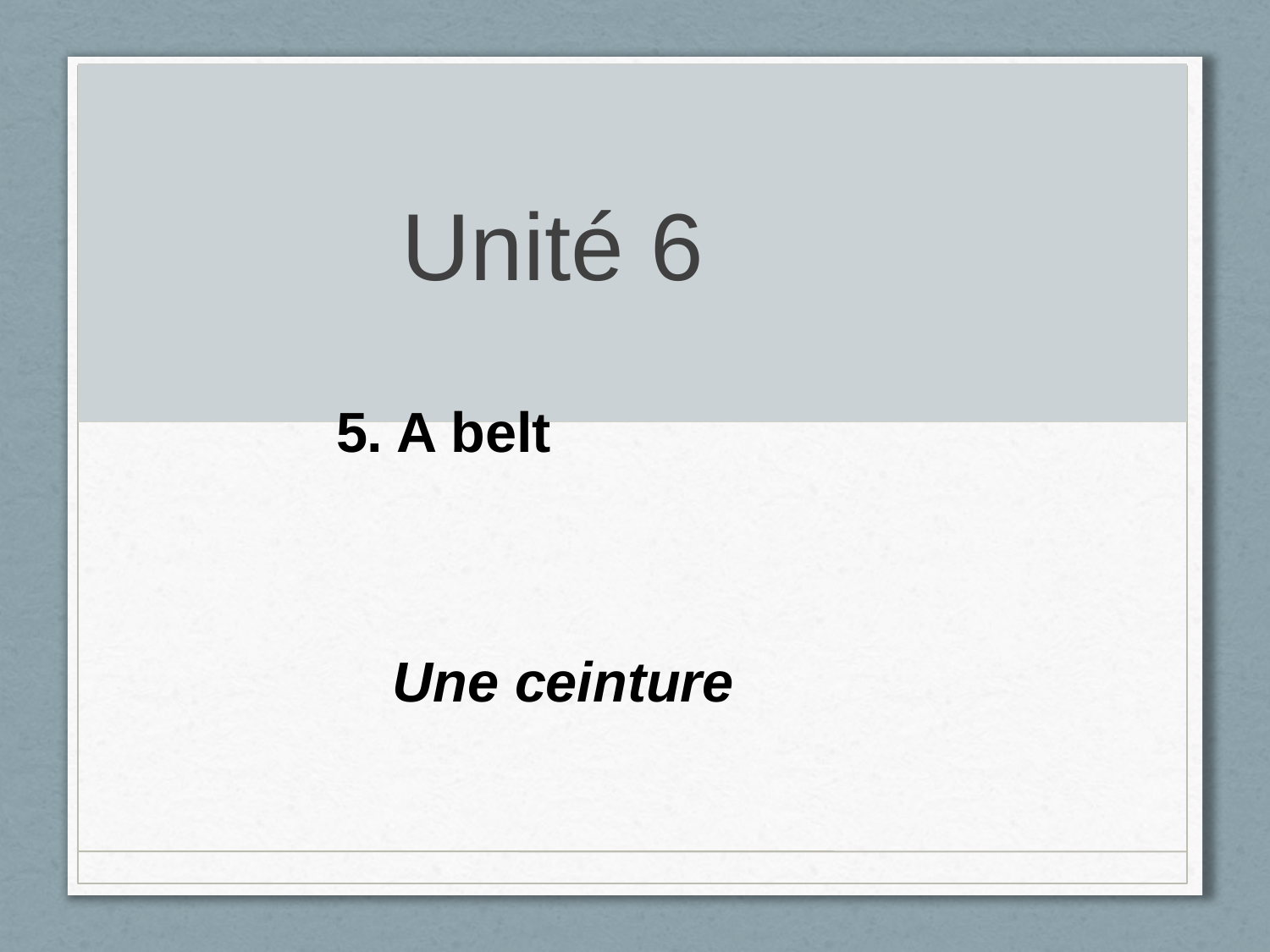

# Unité 6
5. A belt

Une ceinture